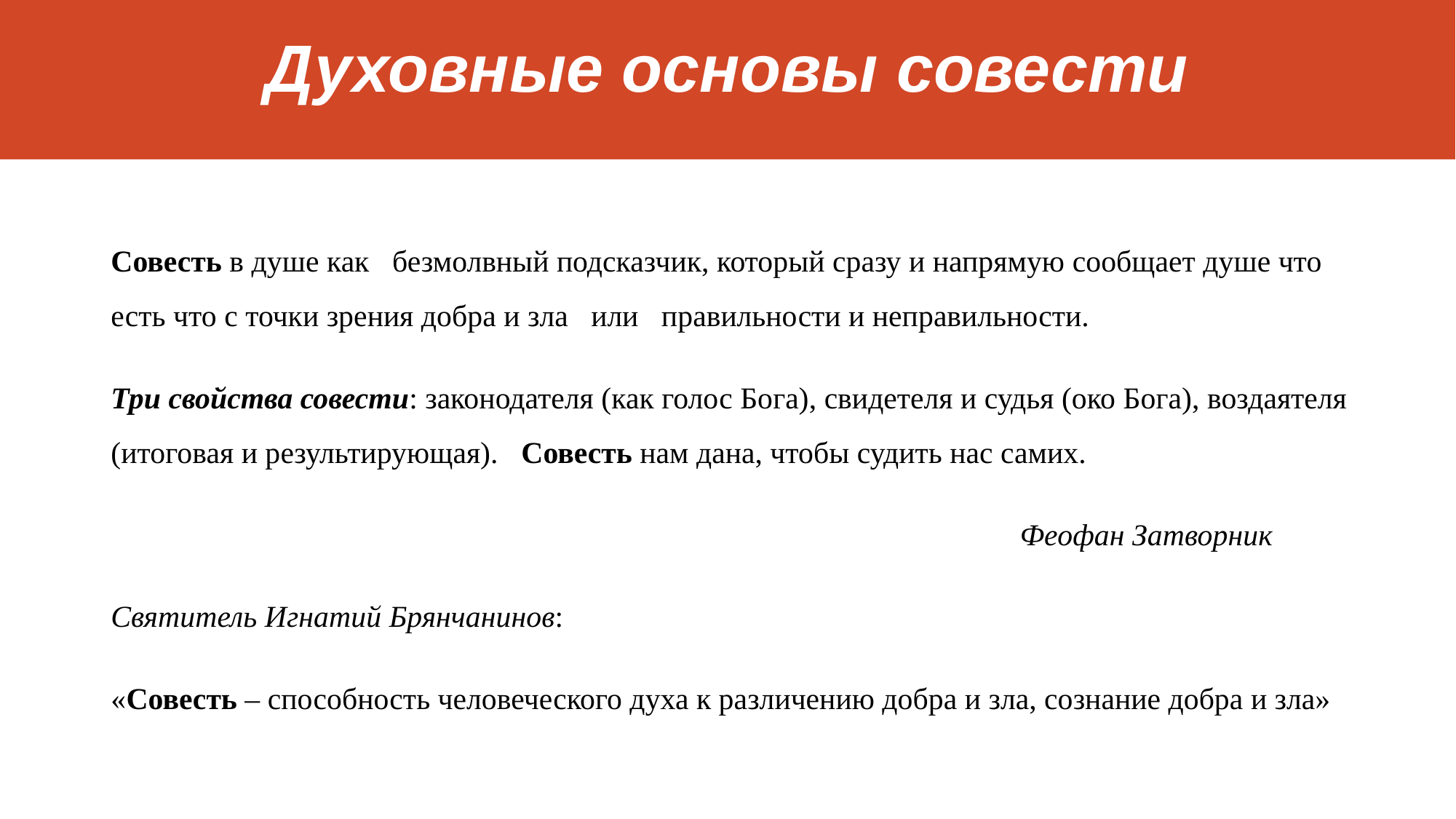

# Духовные основы совести
Совесть в душе как   безмолвный подсказчик, который сразу и напрямую сообщает душе что есть что с точки зрения добра и зла   или   правильности и неправильности.
Три свойства совести: законодателя (как голос Бога), свидетеля и судья (око Бога), воздаятеля (итоговая и результирующая).   Совесть нам дана, чтобы судить нас самих.
                                                                                                                       Феофан Затворник
Святитель Игнатий Брянчанинов:
«Совесть – способность человеческого духа к различению добра и зла, сознание добра и зла»